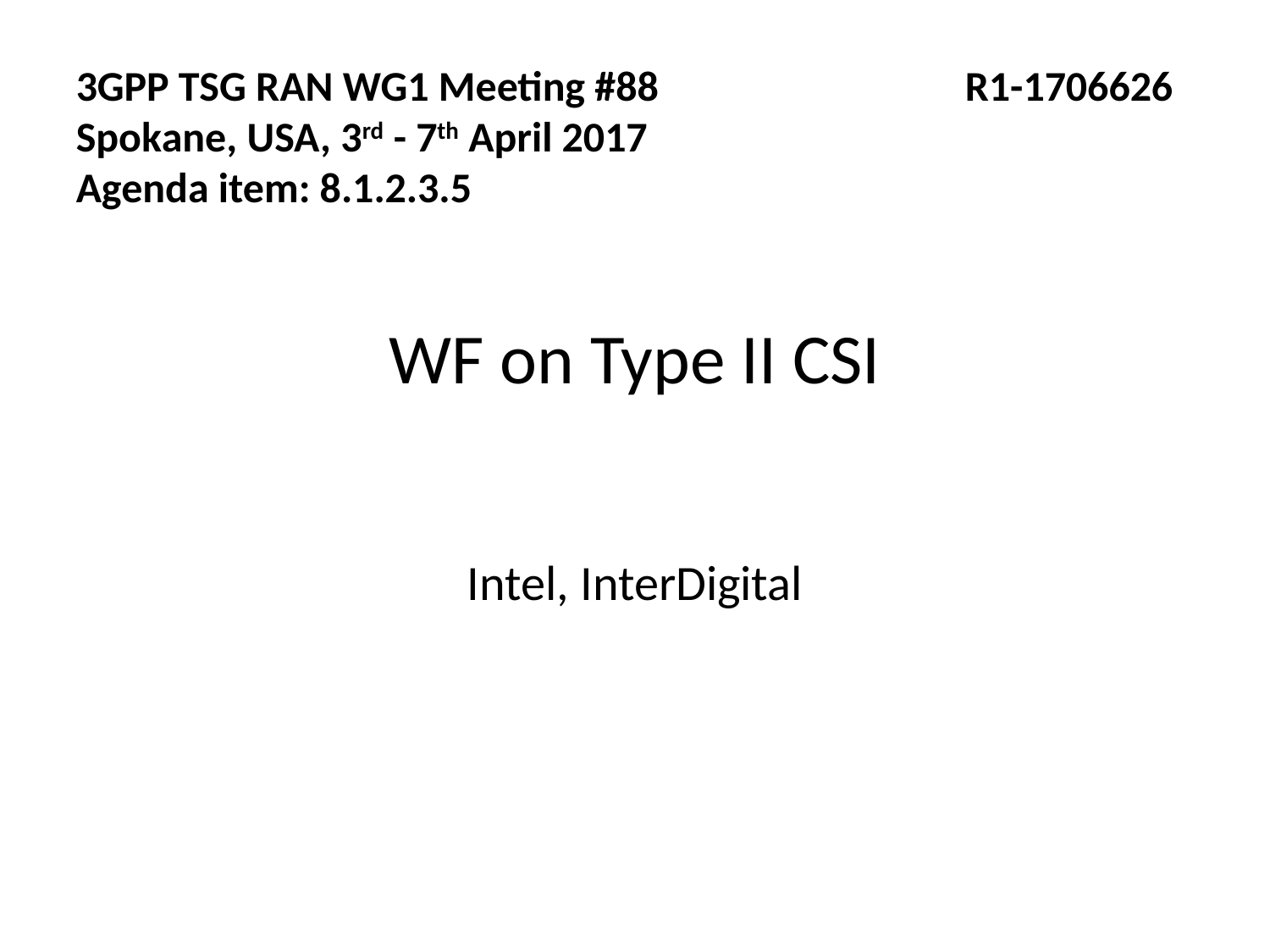

3GPP TSG RAN WG1 Meeting #88			R1-1706626
Spokane, USA, 3rd - 7th April 2017
Agenda item: 8.1.2.3.5
WF on Type II CSI
Intel, InterDigital